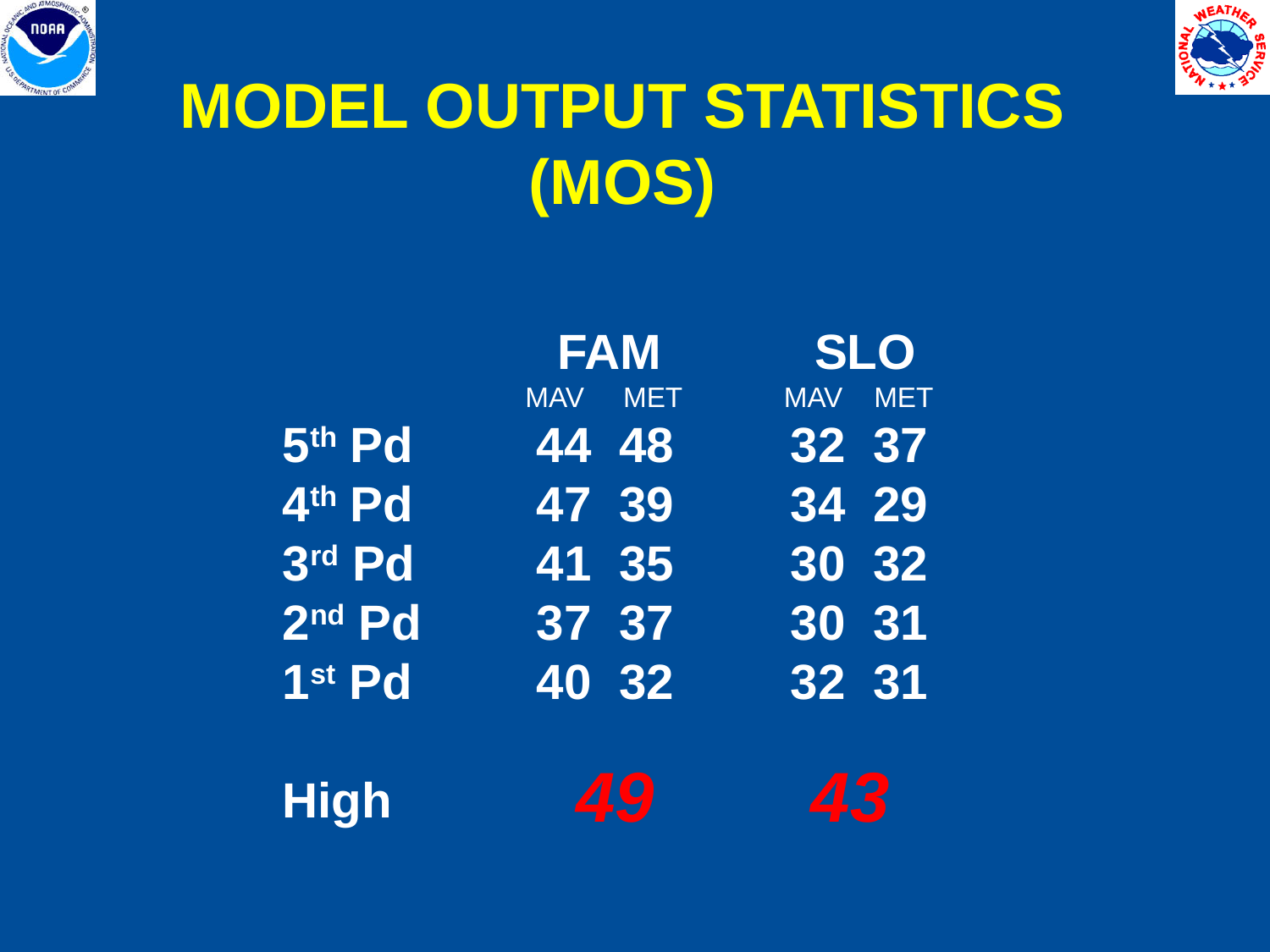

MODEL OUTPUT STATISTICS (MOS)
                    FAM	           SLO
                               MAV     MET             MAV    MET
5th Pd	44  48	32  37
4th Pd	47  39	34  29
3rd Pd	41  35	30  32
2nd Pd	37  37	30  31
1st Pd	40  32	32  31

High
   49        43